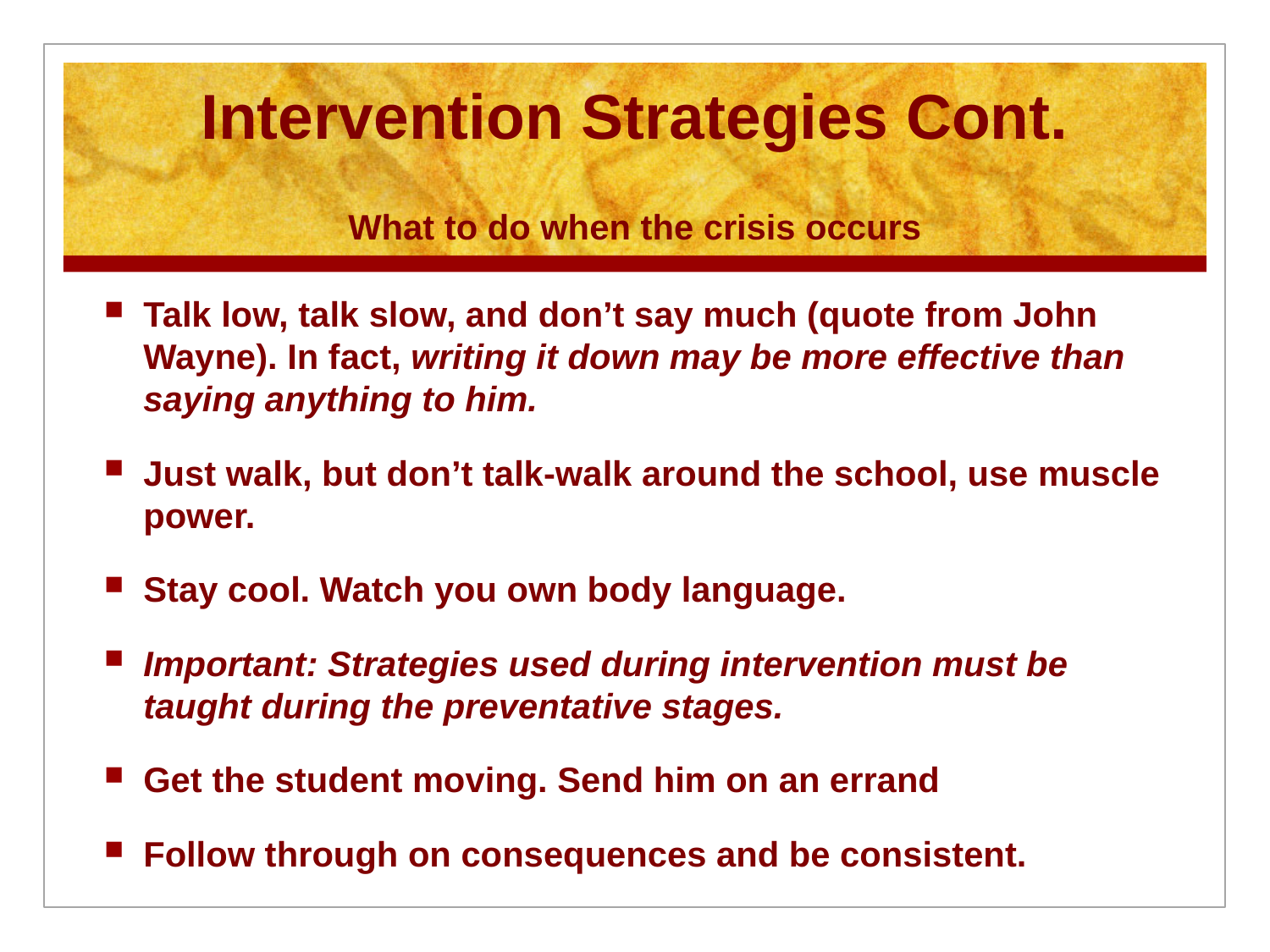

# Intervention Strategies Cont. What to do when the crisis occurs
Talk low, talk slow, and don’t say much (quote from John Wayne). In fact, writing it down may be more effective than saying anything to him.
Just walk, but don’t talk-walk around the school, use muscle power.
Stay cool. Watch you own body language.
Important: Strategies used during intervention must be taught during the preventative stages.
Get the student moving. Send him on an errand
Follow through on consequences and be consistent.